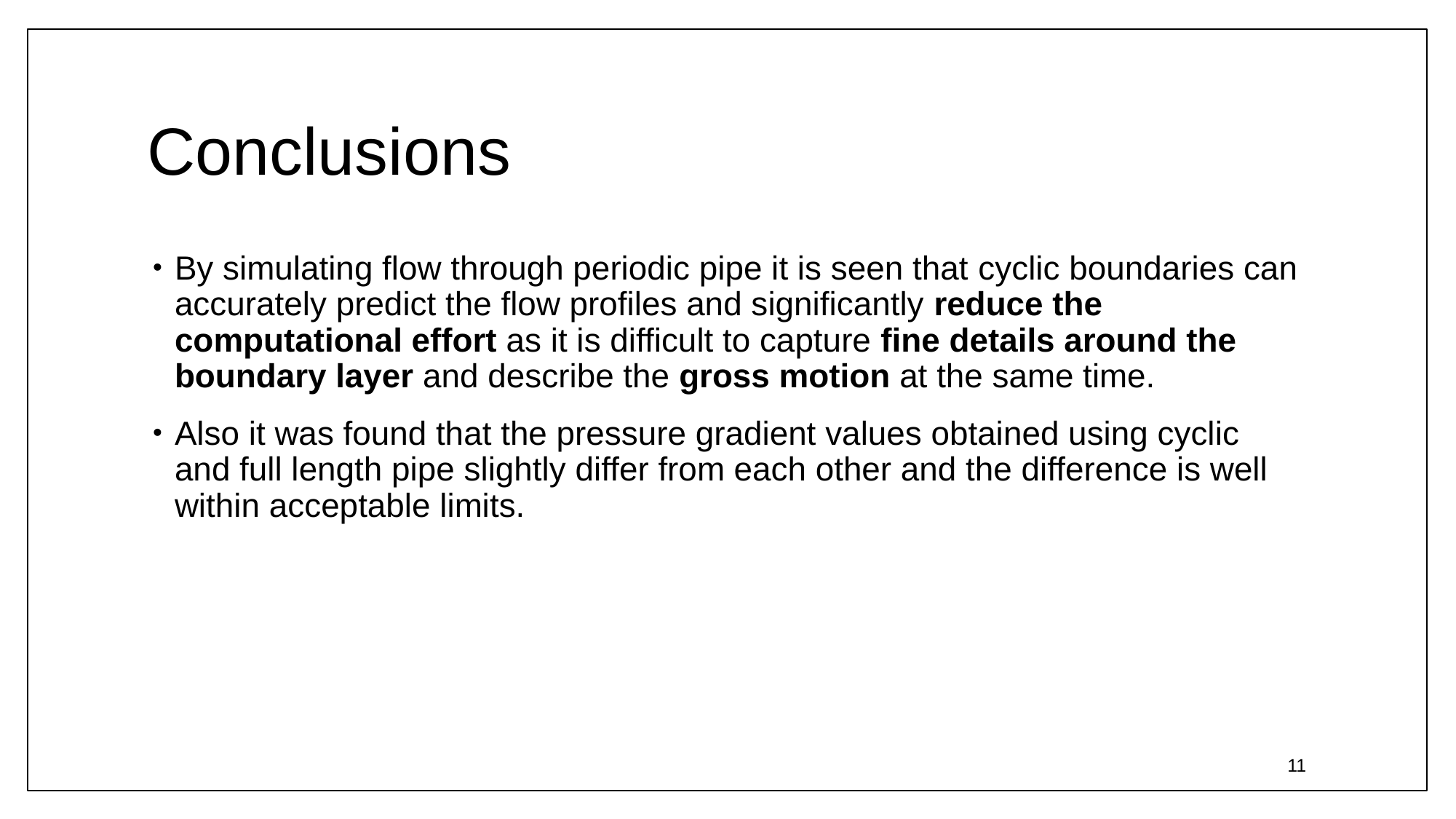

# Conclusions
By simulating flow through periodic pipe it is seen that cyclic boundaries can accurately predict the flow profiles and significantly reduce the computational effort as it is difficult to capture fine details around the boundary layer and describe the gross motion at the same time.
Also it was found that the pressure gradient values obtained using cyclic and full length pipe slightly differ from each other and the difference is well within acceptable limits.
11